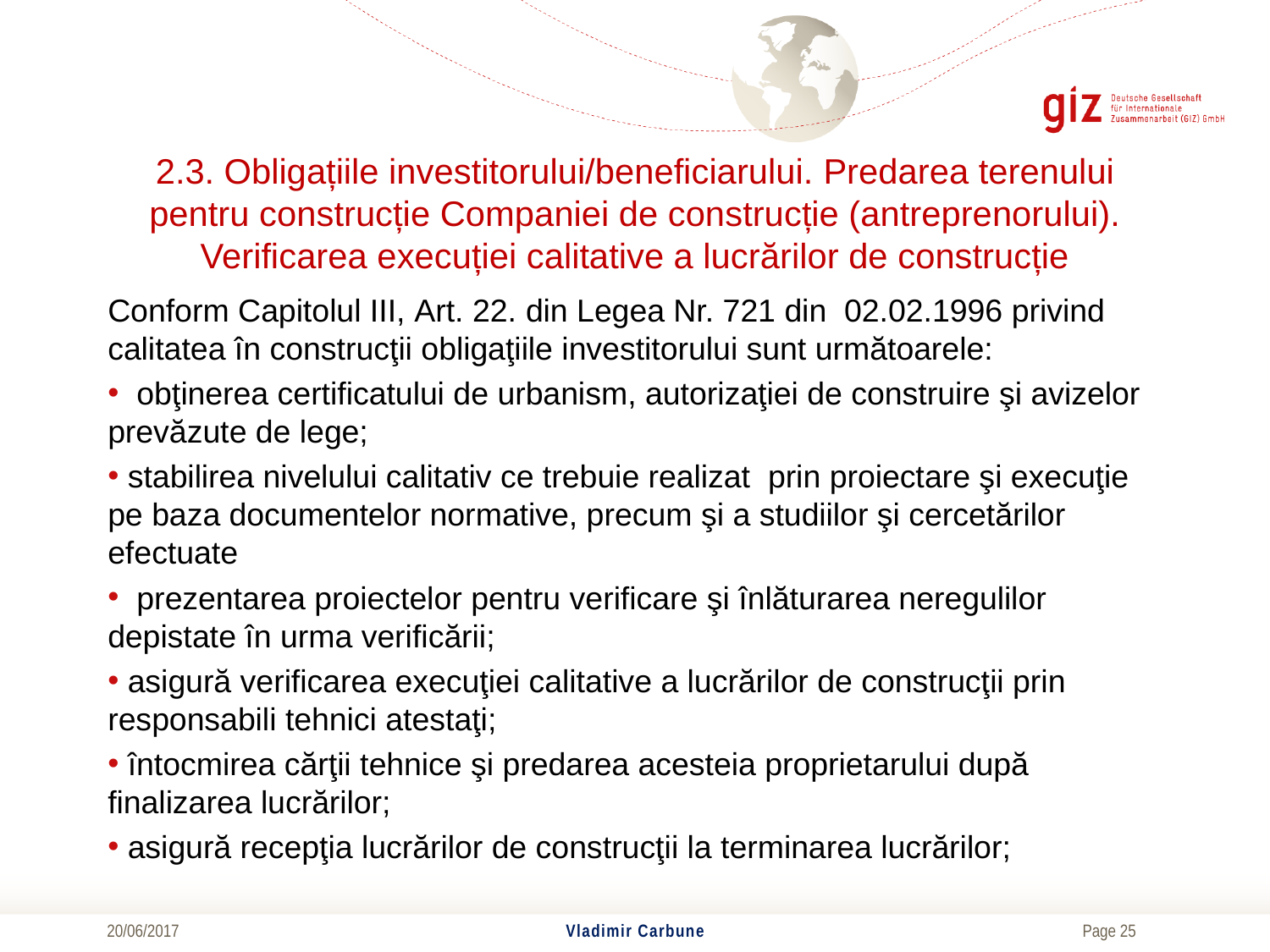

# 2.3. Obligațiile investitorului/beneficiarului. Predarea terenului pentru construcție Companiei de construcție (antreprenorului). Verificarea execuției calitative a lucrărilor de construcție
Conform Capitolul III, Art. 22. din Legea Nr. 721 din  02.02.1996 privind calitatea în construcţii obligaţiile investitorului sunt următoarele:
  obţinerea certificatului de urbanism, autorizaţiei de construire şi avizelor prevăzute de lege;
 stabilirea nivelului calitativ ce trebuie realizat  prin proiectare şi execuţie pe baza documentelor normative, precum şi a studiilor şi cercetărilor efectuate
  prezentarea proiectelor pentru verificare şi înlăturarea neregulilor depistate în urma verificării;
 asigură verificarea execuţiei calitative a lucrărilor de construcţii prin responsabili tehnici atestaţi;
 întocmirea cărţii tehnice şi predarea acesteia proprietarului după finalizarea lucrărilor;
 asigură recepţia lucrărilor de construcţii la terminarea lucrărilor;

20/06/2017
Vladimir Carbune